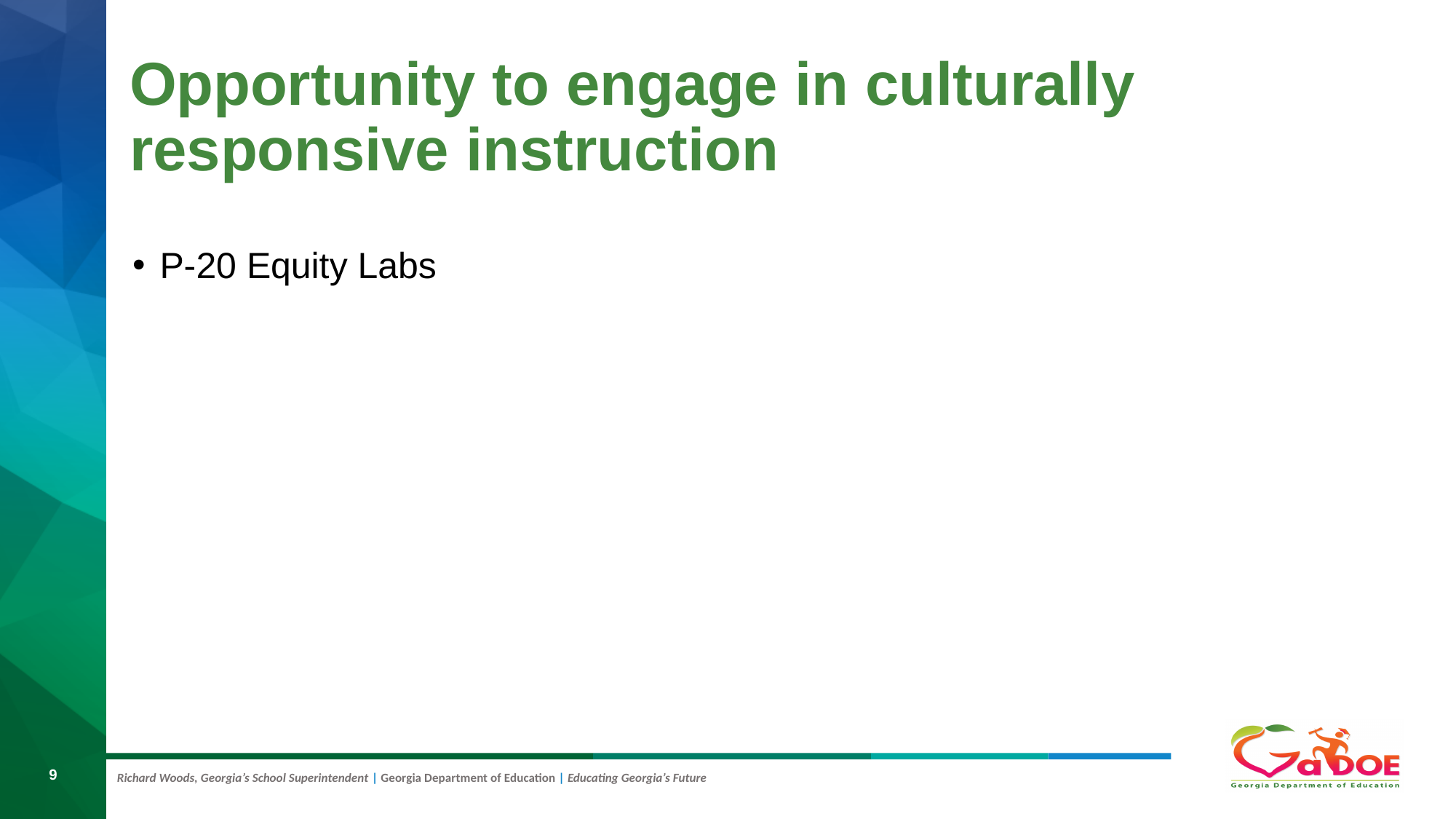

Opportunity to engage in culturally responsive instruction

P-20 Equity Labs